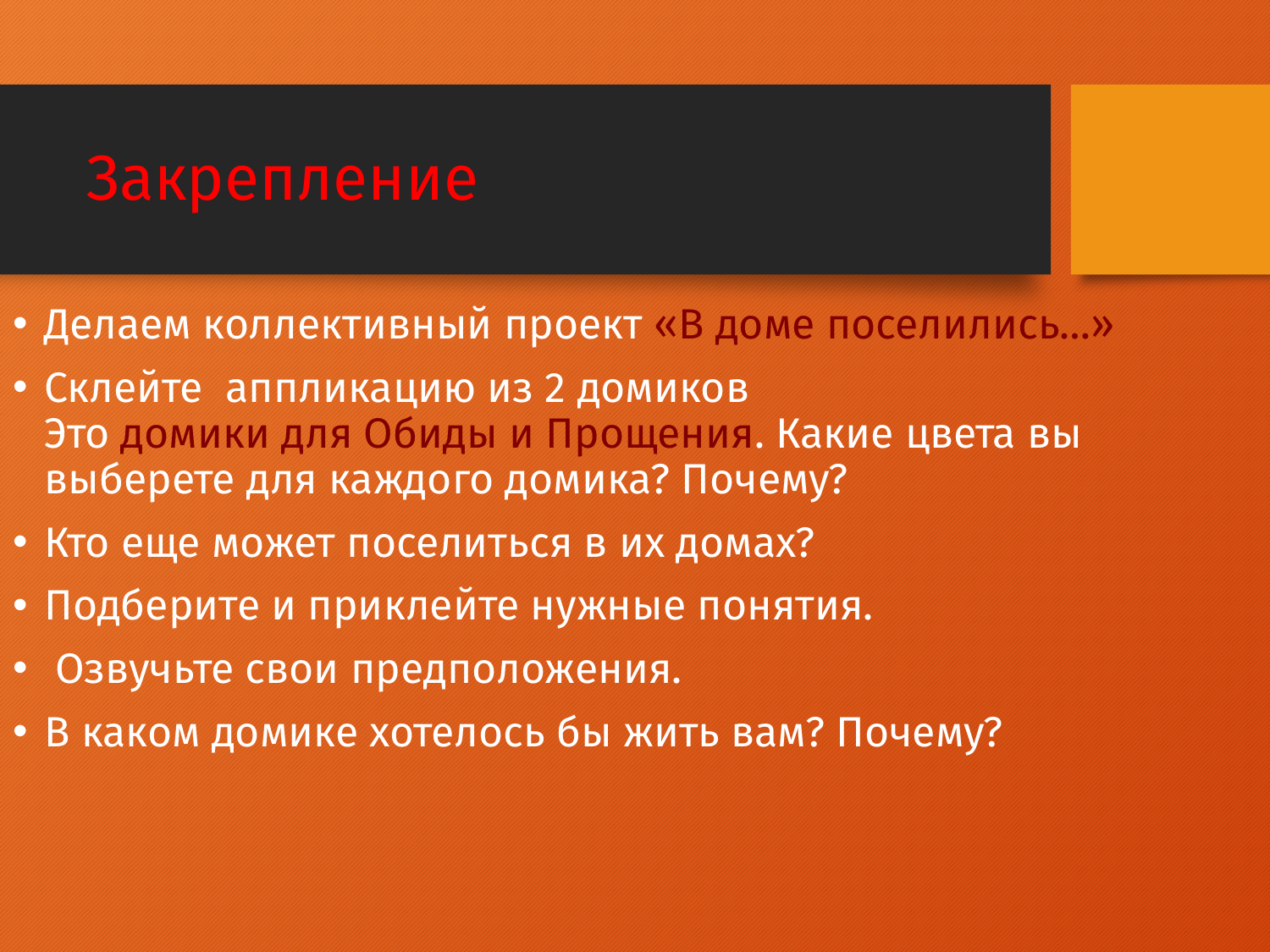

# Закрепление
Делаем коллективный проект «В доме поселились…»
Склейте  аппликацию из 2 домиков
Это домики для Обиды и Прощения. Какие цвета вы выберете для каждого домика? Почему?
Кто еще может поселиться в их домах?
Подберите и приклейте нужные понятия.
 Озвучьте свои предположения.
В каком домике хотелось бы жить вам? Почему?